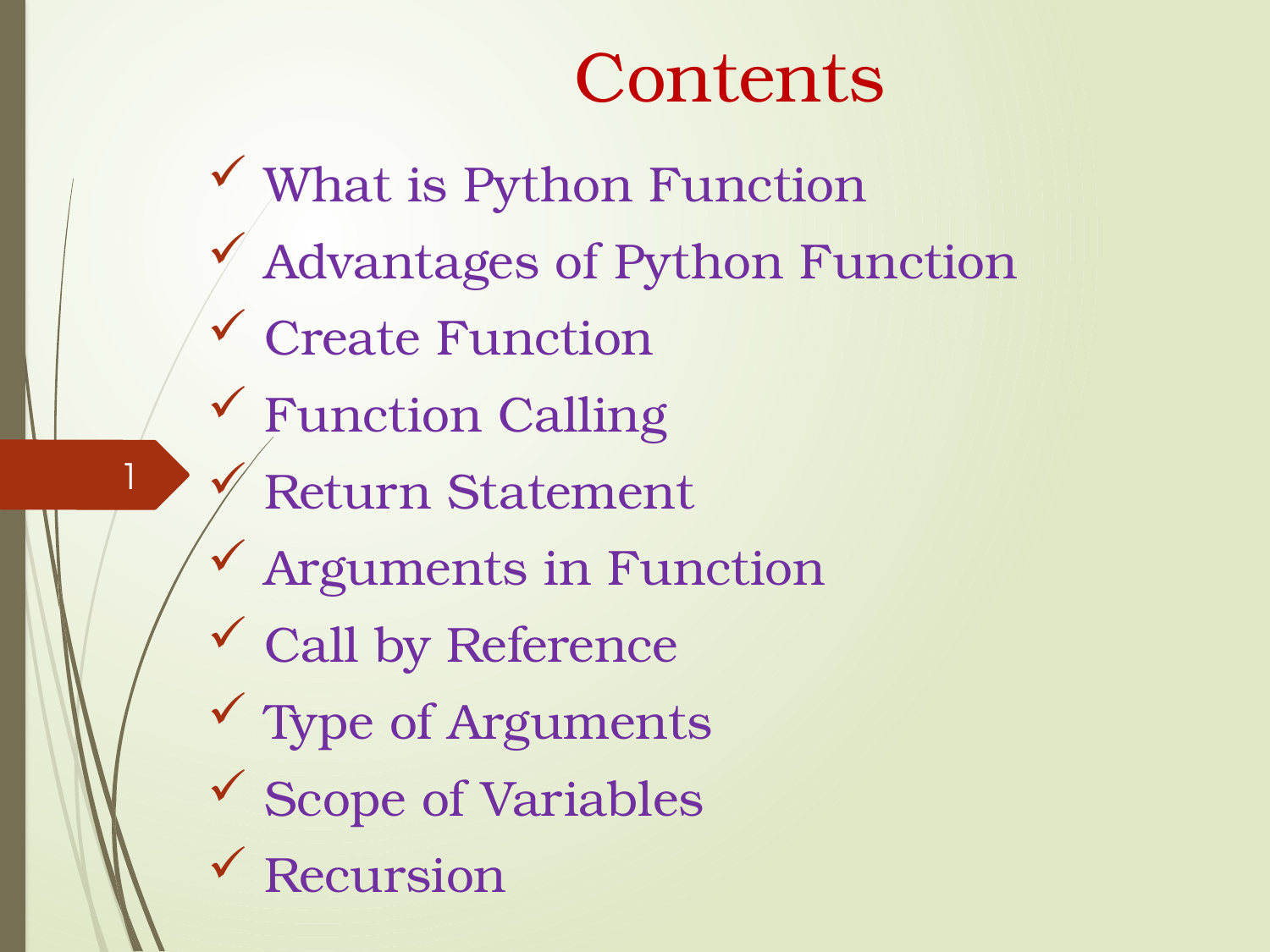

# Contents
 What is Python Function
 Advantages of Python Function
 Create Function
 Function Calling
 Return Statement
 Arguments in Function
 Call by Reference
 Type of Arguments
 Scope of Variables
 Recursion
1